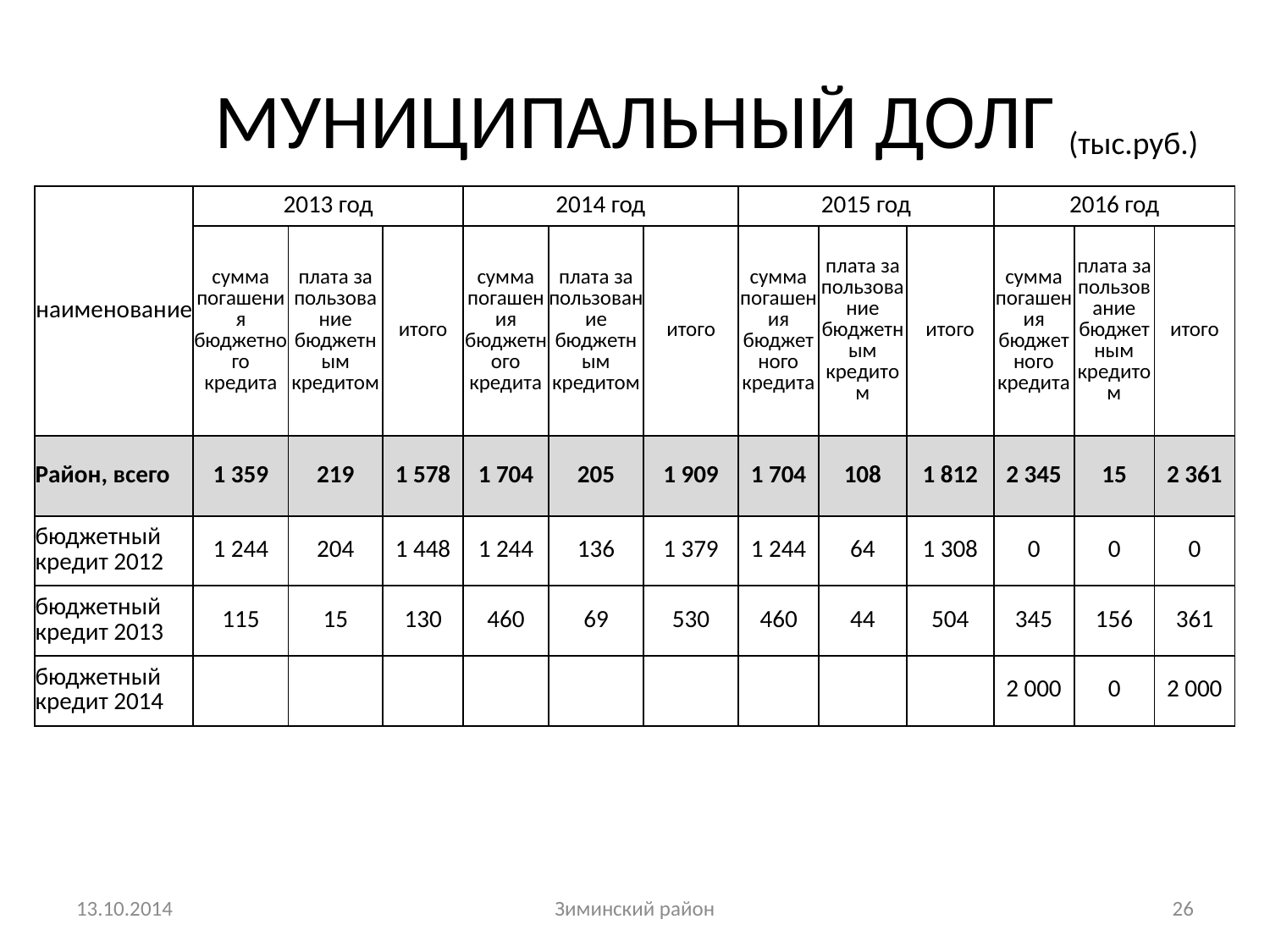

# МУНИЦИПАЛЬНЫЙ ДОЛГ
(тыс.руб.)
| наименование | 2013 год |  |  | 2014 год |  |  | 2015 год |  |  | 2016 год |  |  |
| --- | --- | --- | --- | --- | --- | --- | --- | --- | --- | --- | --- | --- |
|  | сумма погашения бюджетного кредита | плата за пользование бюджетным кредитом | итого | сумма погашения бюджетного кредита | плата за пользование бюджетным кредитом | итого | сумма погашения бюджетного кредита | плата за пользование бюджетным кредитом | итого | сумма погашения бюджетного кредита | плата за пользование бюджетным кредитом | итого |
| Район, всего | 1 359 | 219 | 1 578 | 1 704 | 205 | 1 909 | 1 704 | 108 | 1 812 | 2 345 | 15 | 2 361 |
| бюджетный кредит 2012 | 1 244 | 204 | 1 448 | 1 244 | 136 | 1 379 | 1 244 | 64 | 1 308 | 0 | 0 | 0 |
| бюджетный кредит 2013 | 115 | 15 | 130 | 460 | 69 | 530 | 460 | 44 | 504 | 345 | 156 | 361 |
| бюджетный кредит 2014 |  |  |  |  |  |  |  |  |  | 2 000 | 0 | 2 000 |
13.10.2014
Зиминский район
26